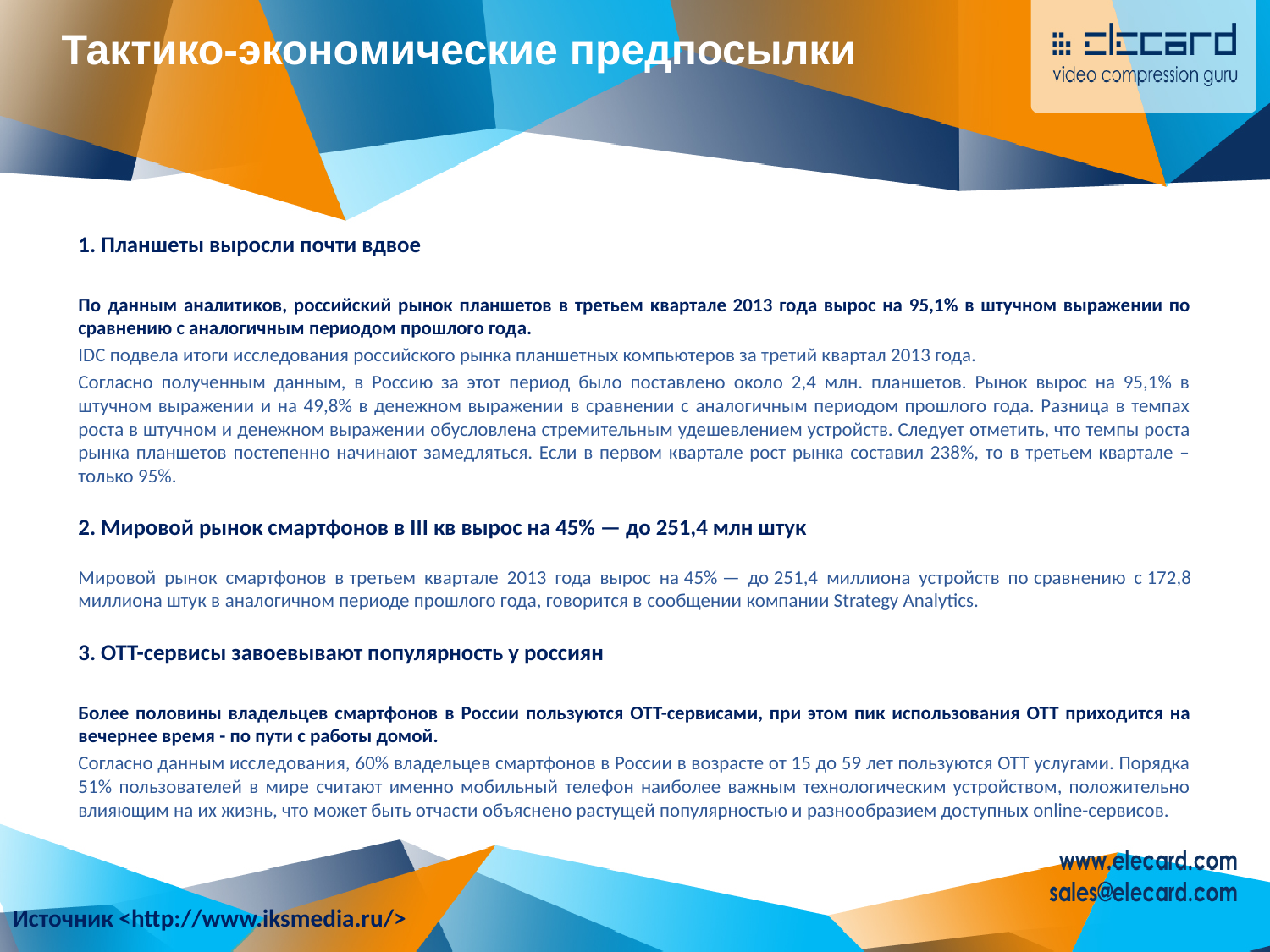

Тактико-экономические предпосылки
1. Планшеты выросли почти вдвое

По данным аналитиков, российский рынок планшетов в третьем квартале 2013 года вырос на 95,1% в штучном выражении по сравнению с аналогичным периодом прошлого года.
IDC подвела итоги исследования российского рынка планшетных компьютеров за третий квартал 2013 года.
Согласно полученным данным, в Россию за этот период было поставлено около 2,4 млн. планшетов. Рынок вырос на 95,1% в штучном выражении и на 49,8% в денежном выражении в сравнении с аналогичным периодом прошлого года. Разница в темпах роста в штучном и денежном выражении обусловлена стремительным удешевлением устройств. Следует отметить, что темпы роста рынка планшетов постепенно начинают замедляться. Если в первом квартале рост рынка составил 238%, то в третьем квартале – только 95%.

2. Мировой рынок смартфонов в III кв вырос на 45% — до 251,4 млн штук

Мировой рынок смартфонов в третьем квартале 2013 года вырос на 45% — до 251,4 миллиона устройств по сравнению с 172,8 миллиона штук в аналогичном периоде прошлого года, говорится в сообщении компании Strategy Analytics.

3. OTT-сервисы завоевывают популярность у россиян

Более половины владельцев смартфонов в России пользуются OTT-сервисами, при этом пик использования OTT приходится на вечернее время - по пути с работы домой.
Согласно данным исследования, 60% владельцев смартфонов в России в возрасте от 15 до 59 лет пользуются OTT услугами. Порядка 51% пользователей в мире считают именно мобильный телефон наиболее важным технологическим устройством, положительно влияющим на их жизнь, что может быть отчасти объяснено растущей популярностью и разнообразием доступных online-сервисов.

Источник <http://www.iksmedia.ru/>